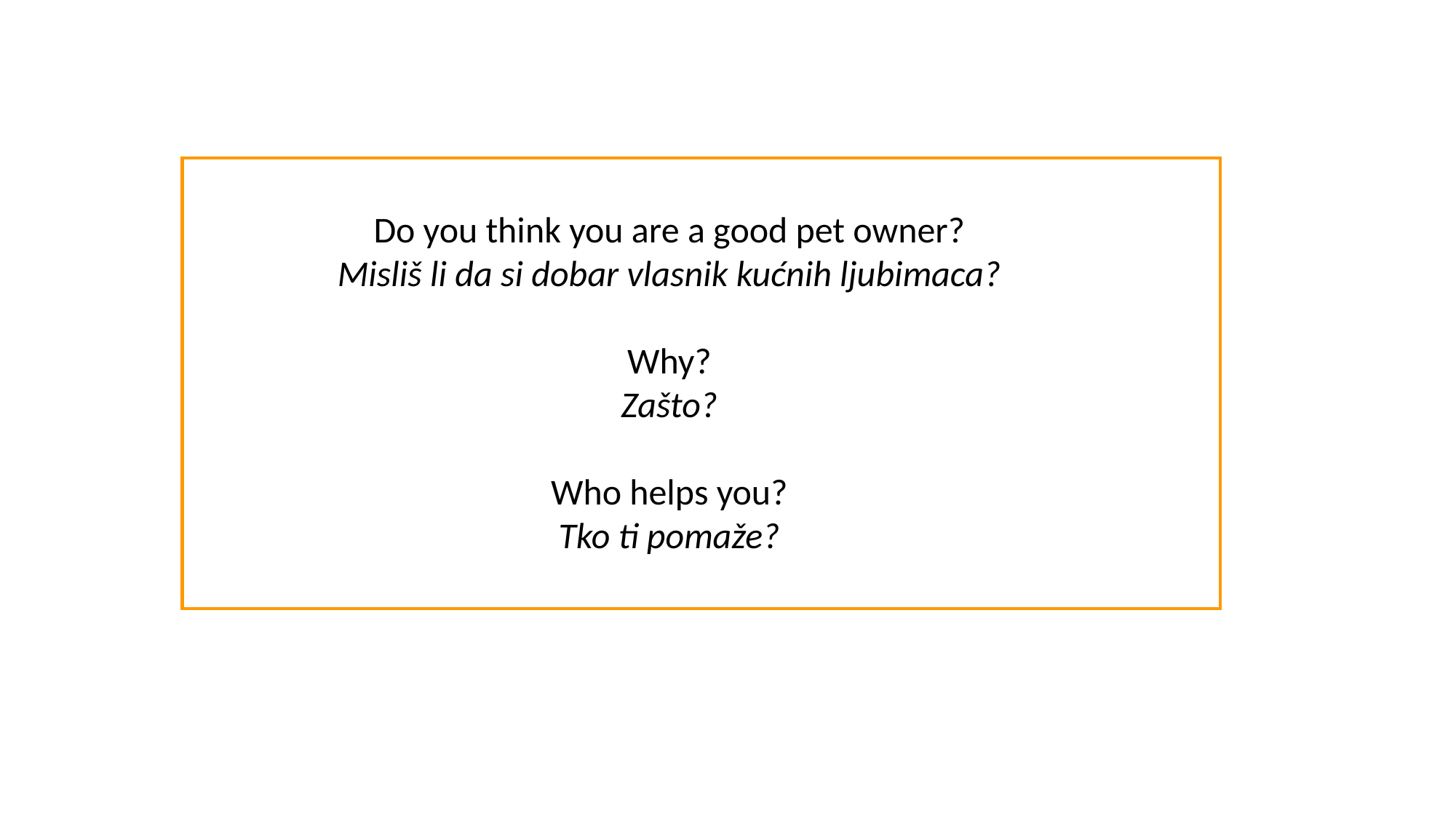

Do you think you are a good pet owner?
Misliš li da si dobar vlasnik kućnih ljubimaca?

Why?
Zašto?

Who helps you?
Tko ti pomaže?